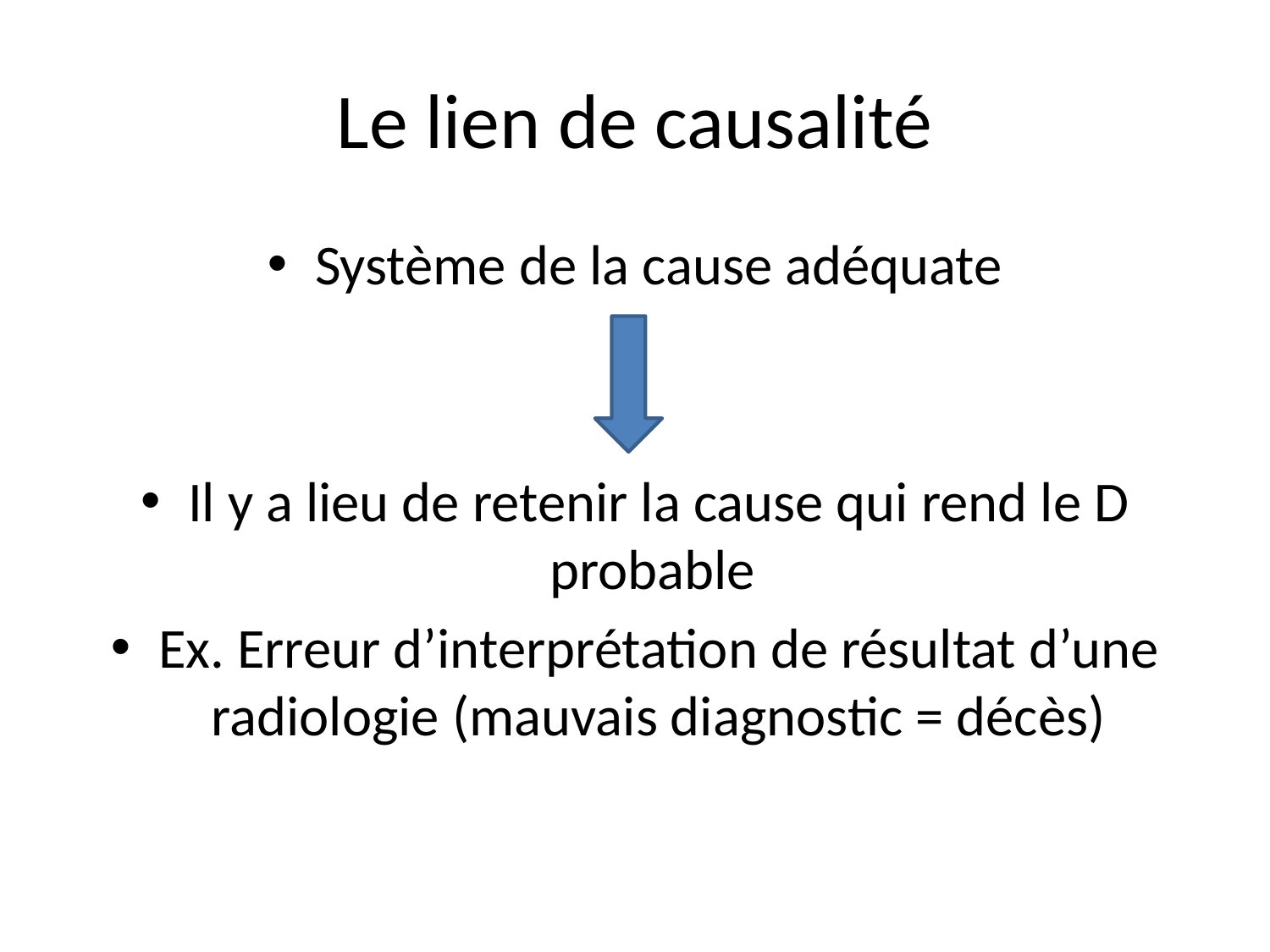

# Le lien de causalité
Système de la cause adéquate

Il y a lieu de retenir la cause qui rend le D probable
Ex. Erreur d’interprétation de résultat d’une radiologie (mauvais diagnostic = décès)